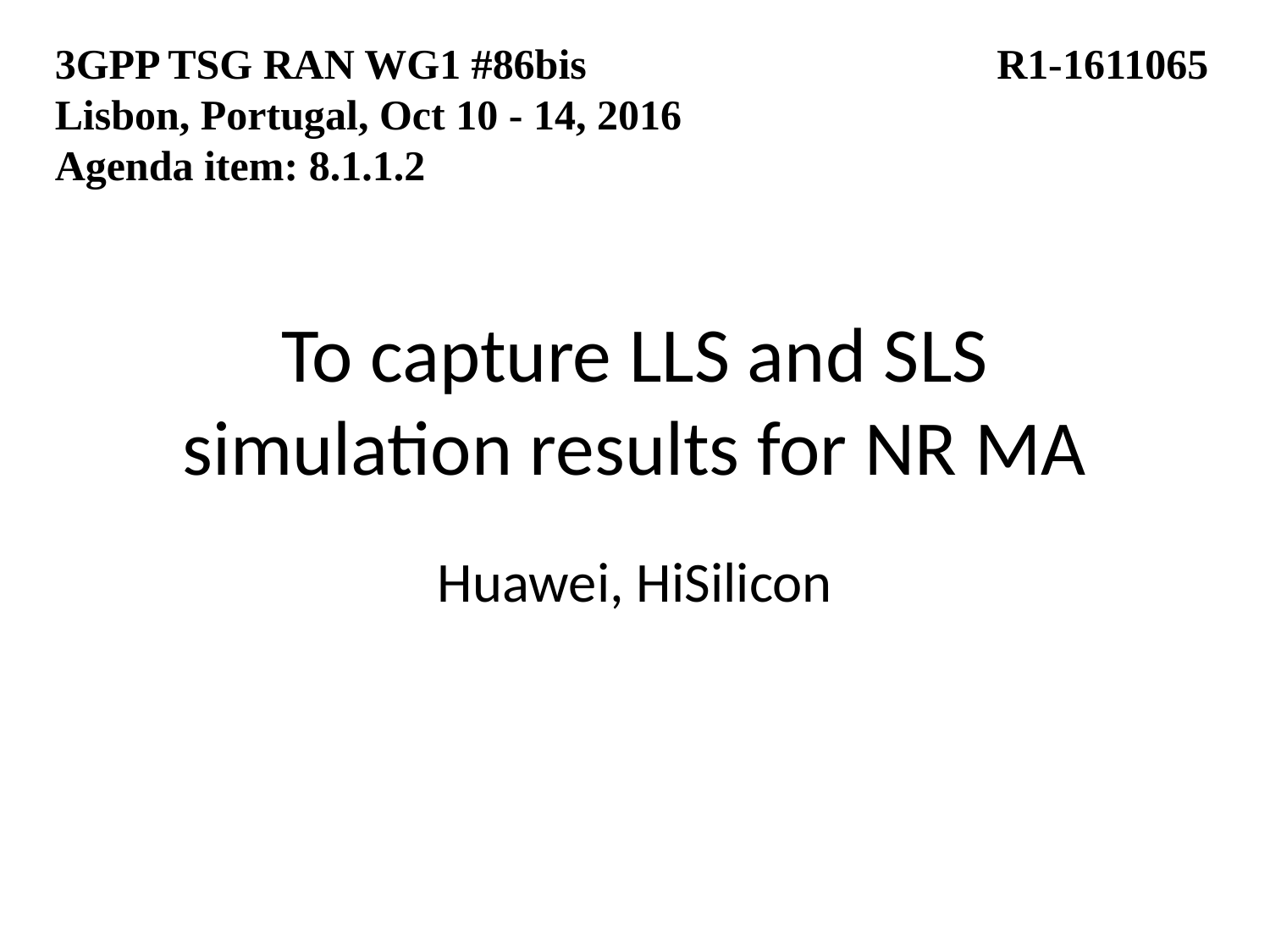

3GPP TSG RAN WG1 #86bis			     R1-1611065
Lisbon, Portugal, Oct 10 - 14, 2016
Agenda item: 8.1.1.2
# To capture LLS and SLS simulation results for NR MA
Huawei, HiSilicon